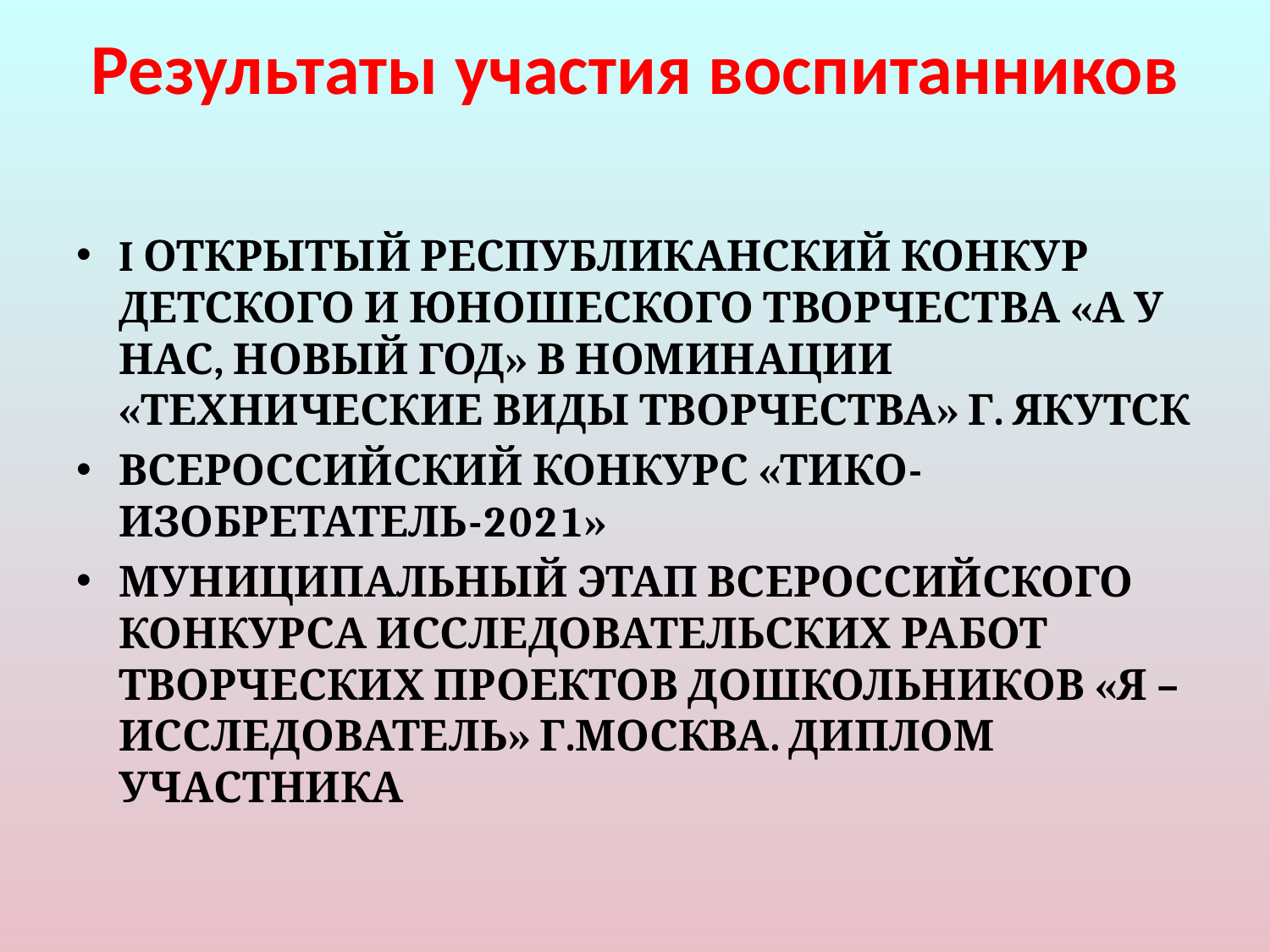

# Результаты участия воспитанников
I Открытый Республиканский конкур детского и юношеского творчества «А у нас, Новый год» в Номинации «Технические виды творчества» г. Якутск
Всероссийский конкурс «ТИКО-изобретатель-2021»
Муниципальный этап Всероссийского конкурса исследовательских работ  творческих проектов дошкольников «Я – исследователь» г.Москва. Диплом участника